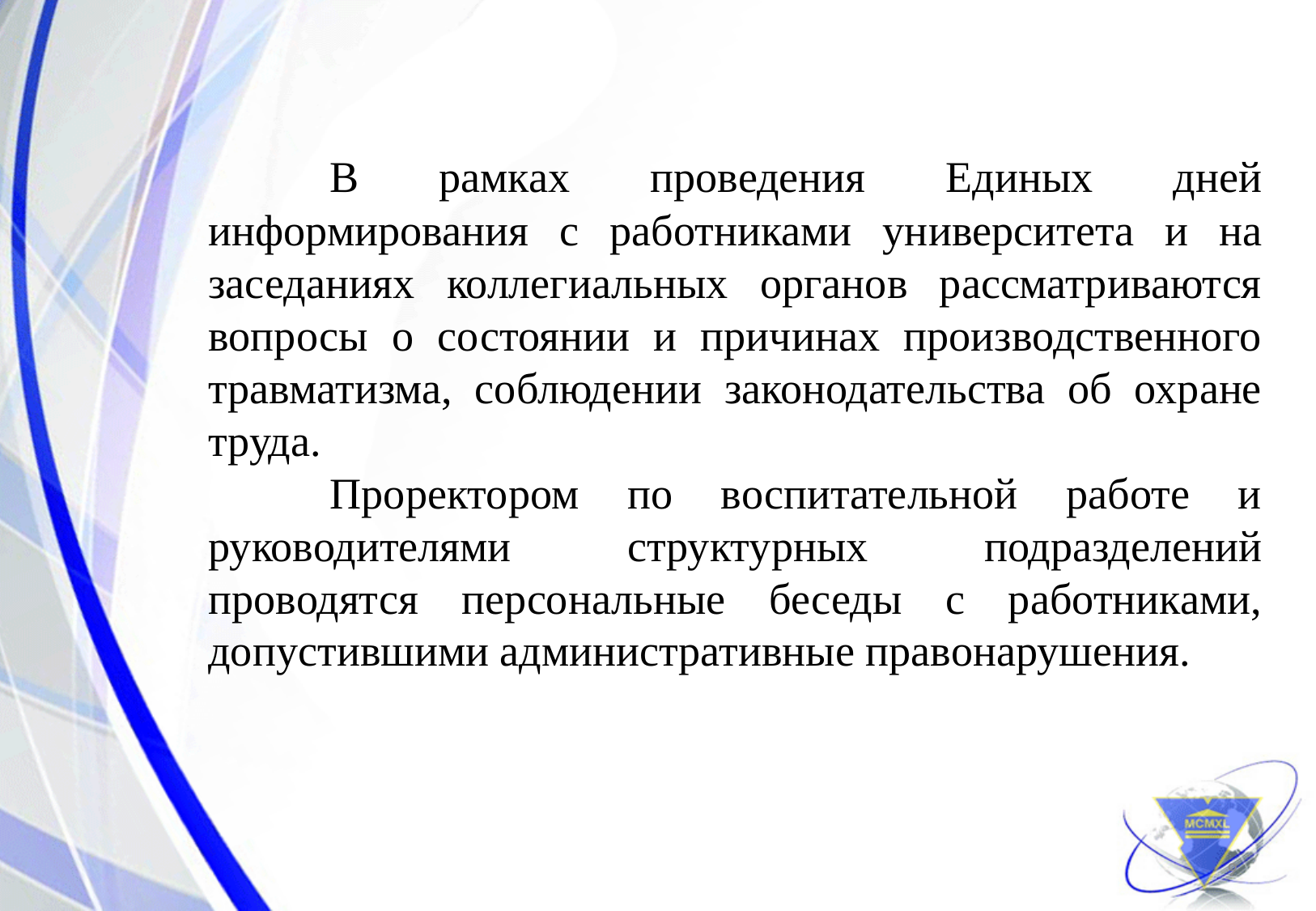

В рамках проведения Единых дней информирования с работниками университета и на заседаниях коллегиальных органов рассматриваются вопросы о состоянии и причинах производственного травматизма, соблюдении законодательства об охране труда.
	Проректором по воспитательной работе и руководителями структурных подразделений проводятся персональные беседы с работниками, допустившими административные правонарушения.
9